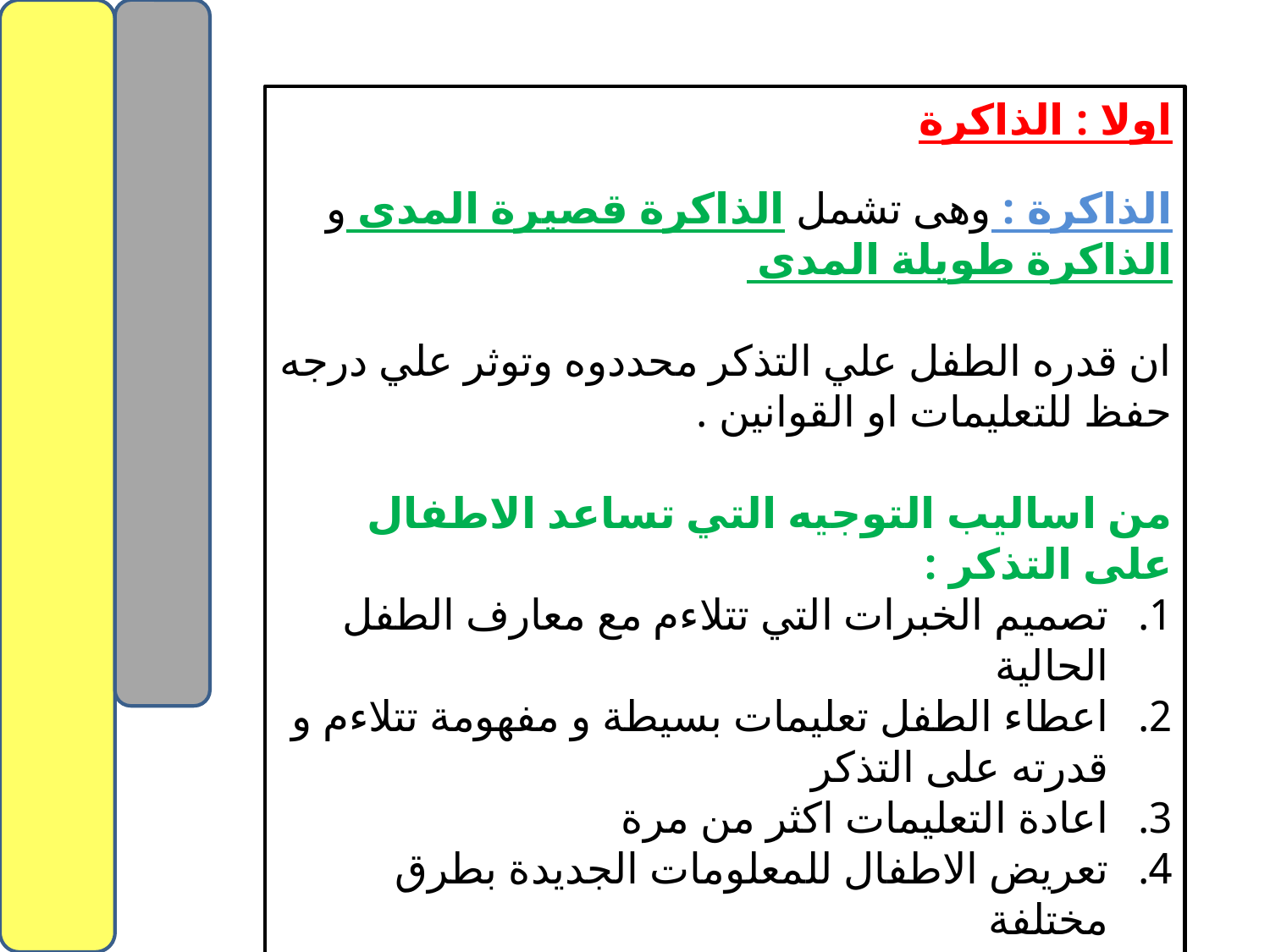

اولا : الذاكرة

الذاكرة : وهى تشمل الذاكرة قصيرة المدى و الذاكرة طويلة المدى

ان قدره الطفل علي التذكر محددوه وتوثر علي درجه حفظ للتعليمات او القوانين .

من اساليب التوجيه التي تساعد الاطفال على التذكر :
تصميم الخبرات التي تتلاءم مع معارف الطفل الحالية
اعطاء الطفل تعليمات بسيطة و مفهومة تتلاءم و قدرته على التذكر
اعادة التعليمات اكثر من مرة
تعريض الاطفال للمعلومات الجديدة بطرق مختلفة
استخدام و تطوير اجهزه تساعد على التذكر
توفير الفرص للأطفال للمشاركة في تعلم معلومات جديدة